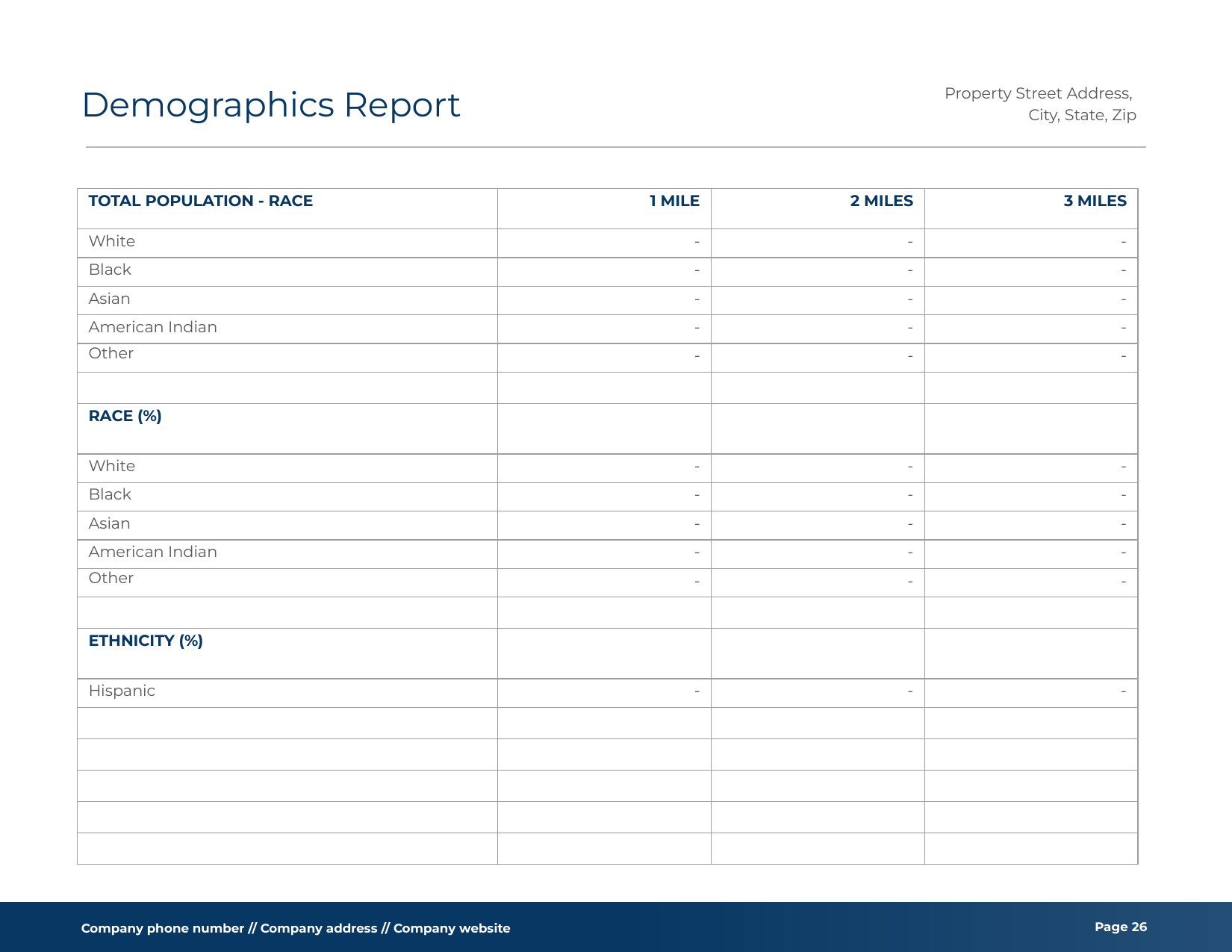

Demographics Report
| TOTAL POPULATION - RACE | 1 MILE | 2 MILES | 3 MILES |
| --- | --- | --- | --- |
| White | - | - | - |
| Black | - | - | - |
| Asian | - | - | - |
| American Indian | - | - | - |
| Other | - | - | - |
|  |  |  |  |
| RACE (%) |  |  |  |
| White | - | - | - |
| Black | - | - | - |
| Asian | - | - | - |
| American Indian | - | - | - |
| Other | - | - | - |
|  |  |  |  |
| ETHNICITY (%) |  |  |  |
| Hispanic | - | - | - |
|  |  |  |  |
|  |  |  |  |
|  |  |  |  |
|  |  |  |  |
|  |  |  |  |
Page 26